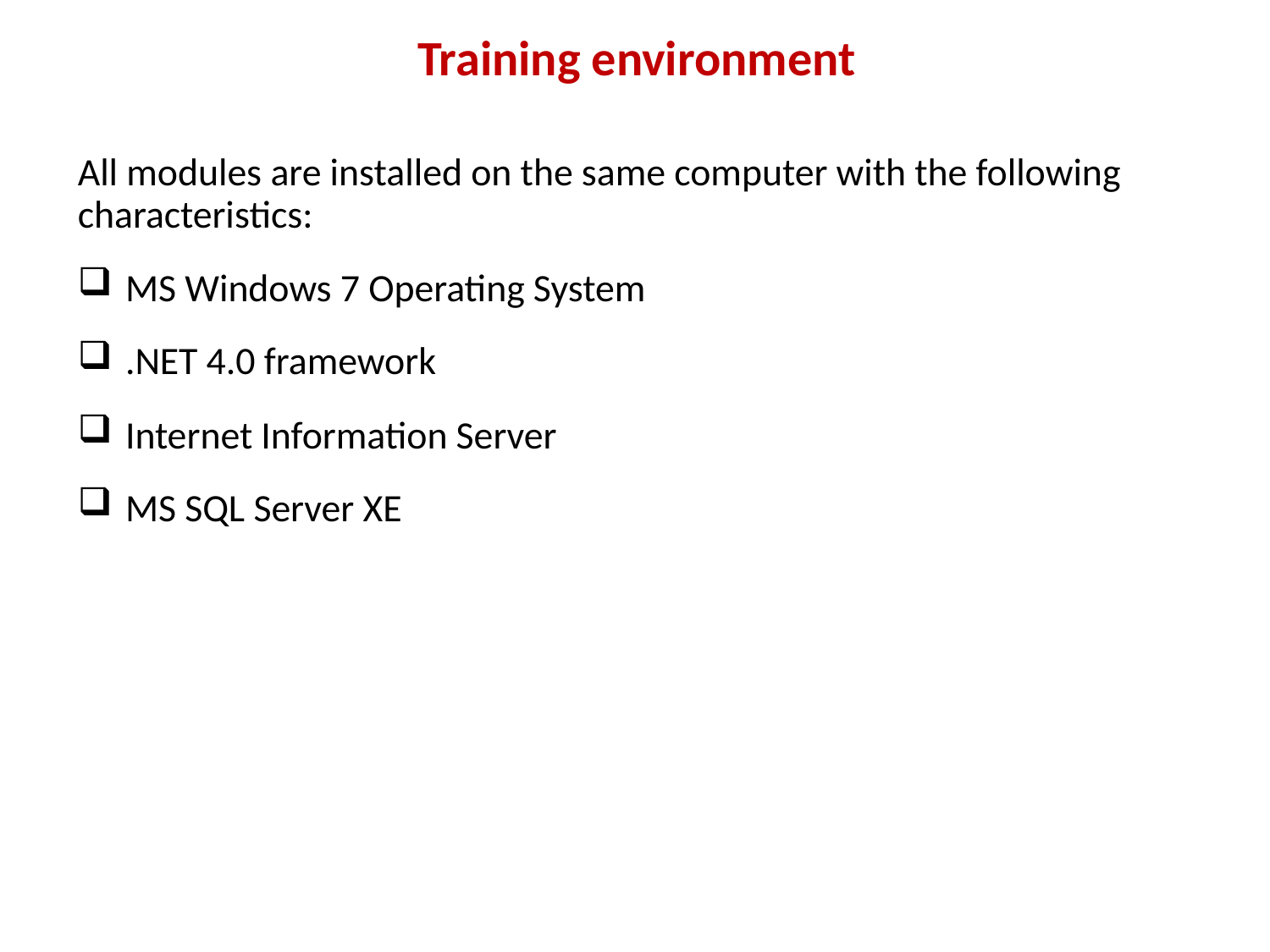

Training environment
All modules are installed on the same computer with the following characteristics:
MS Windows 7 Operating System
.NET 4.0 framework
Internet Information Server
MS SQL Server XE